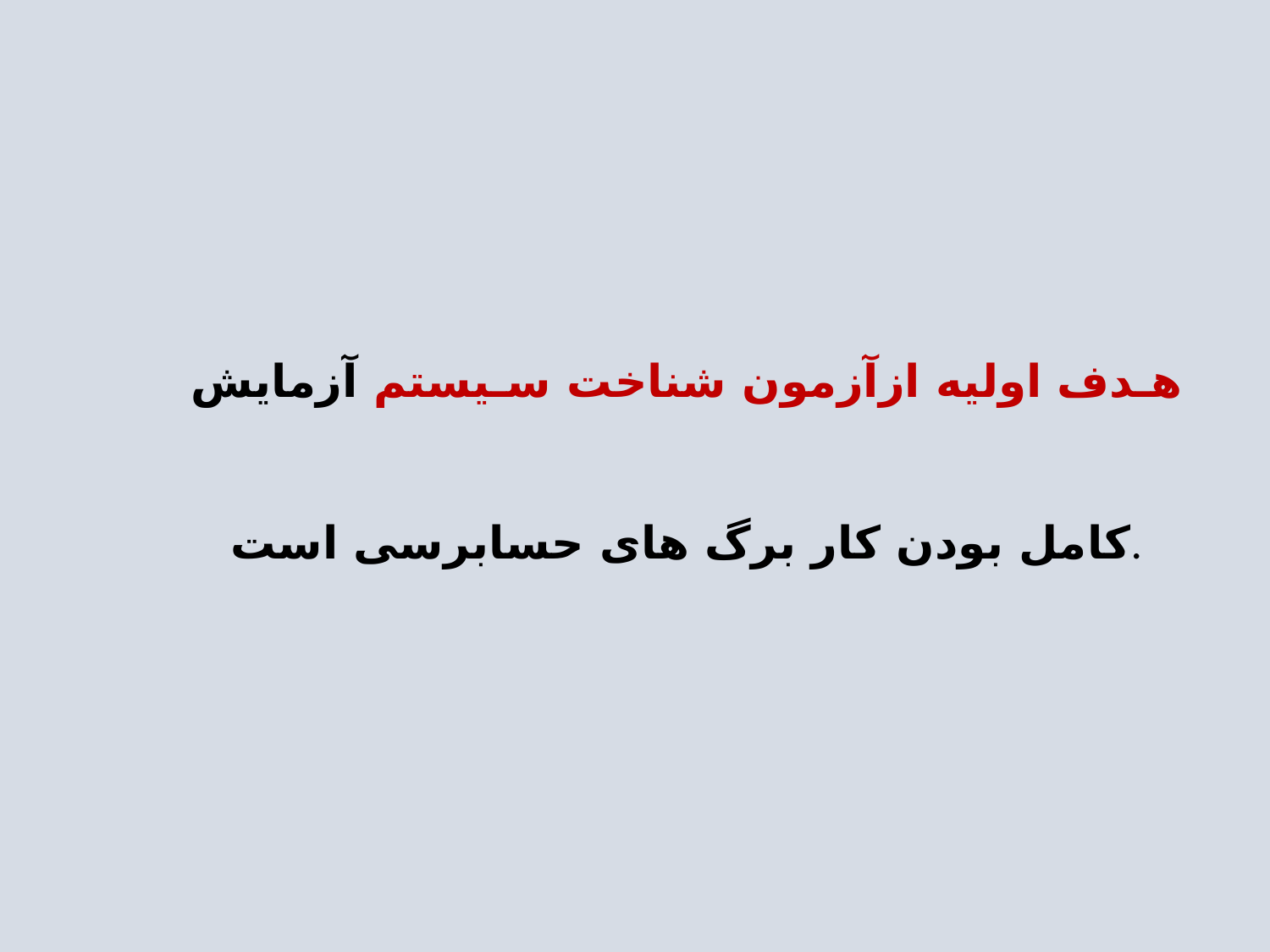

# هـدف اولیه ازآزمون شناخت سـیستم آزمایش   کامل بودن کار برگ های حسابرسی است.